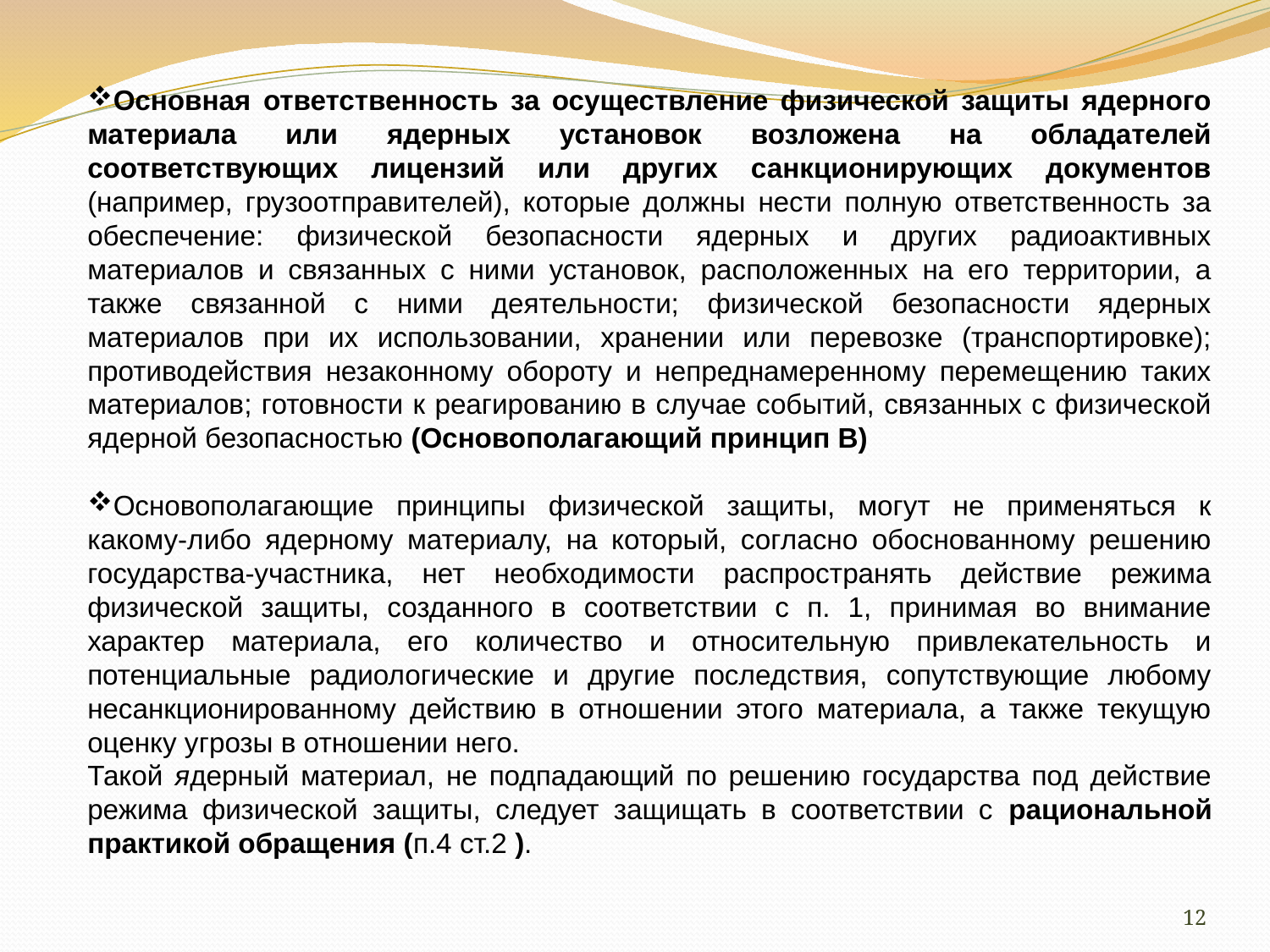

Основная ответственность за осуществление физической защиты ядерного материала или ядерных установок возложена на обладателей соответствующих лицензий или других санкционирующих документов (например, грузоотправителей), которые должны нести полную ответственность за обеспечение: физической безопасности ядерных и других радиоактивных материалов и связанных с ними установок, расположенных на его территории, а также связанной с ними деятельности; физической безопасности ядерных материалов при их использовании, хранении или перевозке (транспортировке); противодействия незаконному обороту и непреднамеренному перемещению таких материалов; готовности к реагированию в случае событий, связанных с физической ядерной безопасностью (Основополагающий принцип В)

Основополагающие принципы физической защиты, могут не применяться к какому-либо ядерному материалу, на который, согласно обоснованному решению государства-участника, нет необходимости распространять действие режима физической защиты, созданного в соответствии с п. 1, принимая во внимание характер материала, его количество и относительную привлекательность и потенциальные радиологические и другие последствия, сопутствующие любому несанкционированному действию в отношении этого материала, а также текущую оценку угрозы в отношении него.
Такой ядерный материал, не подпадающий по решению государства под действие режима физической защиты, следует защищать в соответствии с рациональной практикой обращения (п.4 ст.2 ).

12